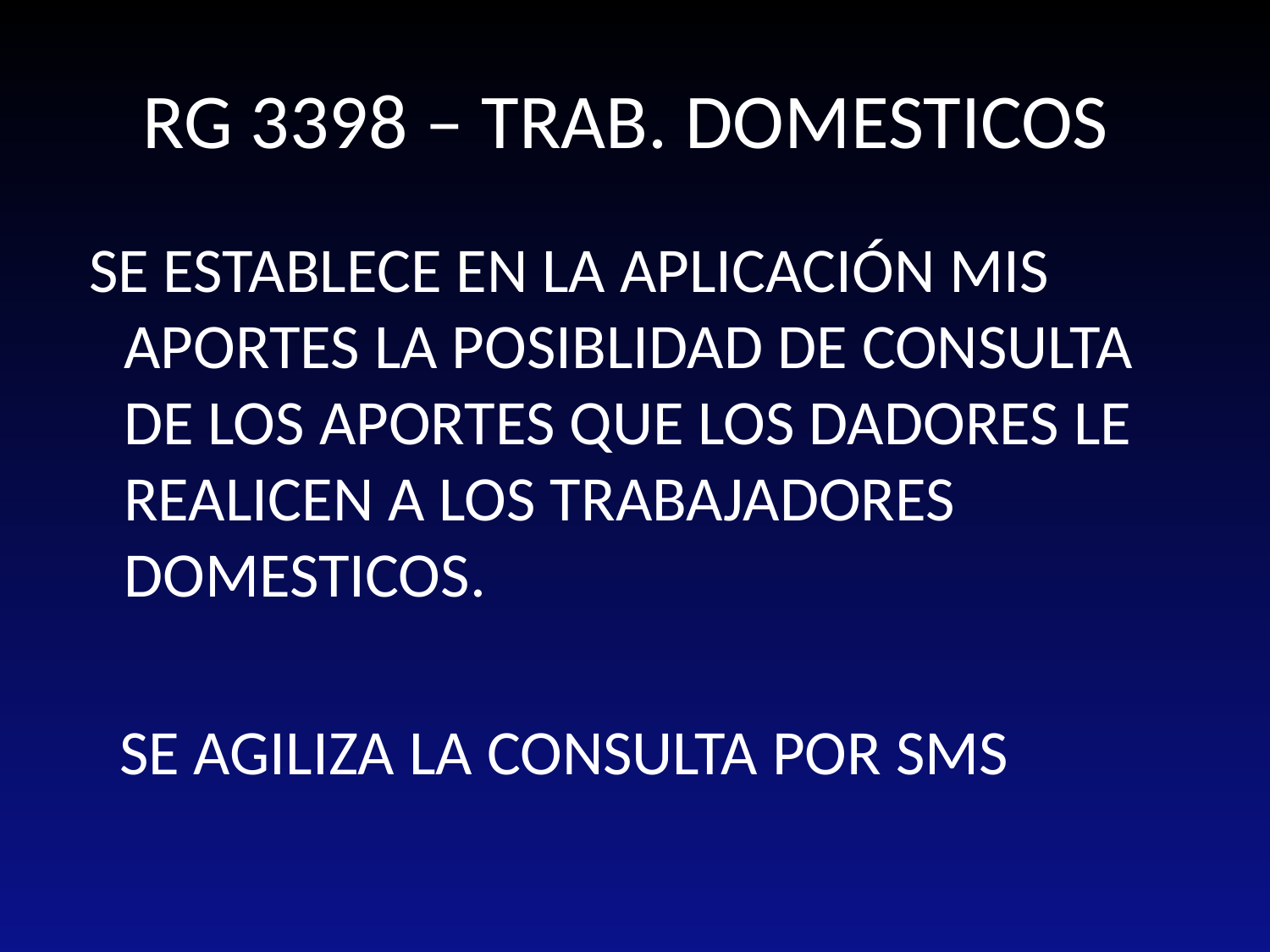

# RG 3398 – TRAB. DOMESTICOS
 SE ESTABLECE EN LA APLICACIÓN MIS APORTES LA POSIBLIDAD DE CONSULTA DE LOS APORTES QUE LOS DADORES LE REALICEN A LOS TRABAJADORES DOMESTICOS.

   SE AGILIZA LA CONSULTA POR SMS